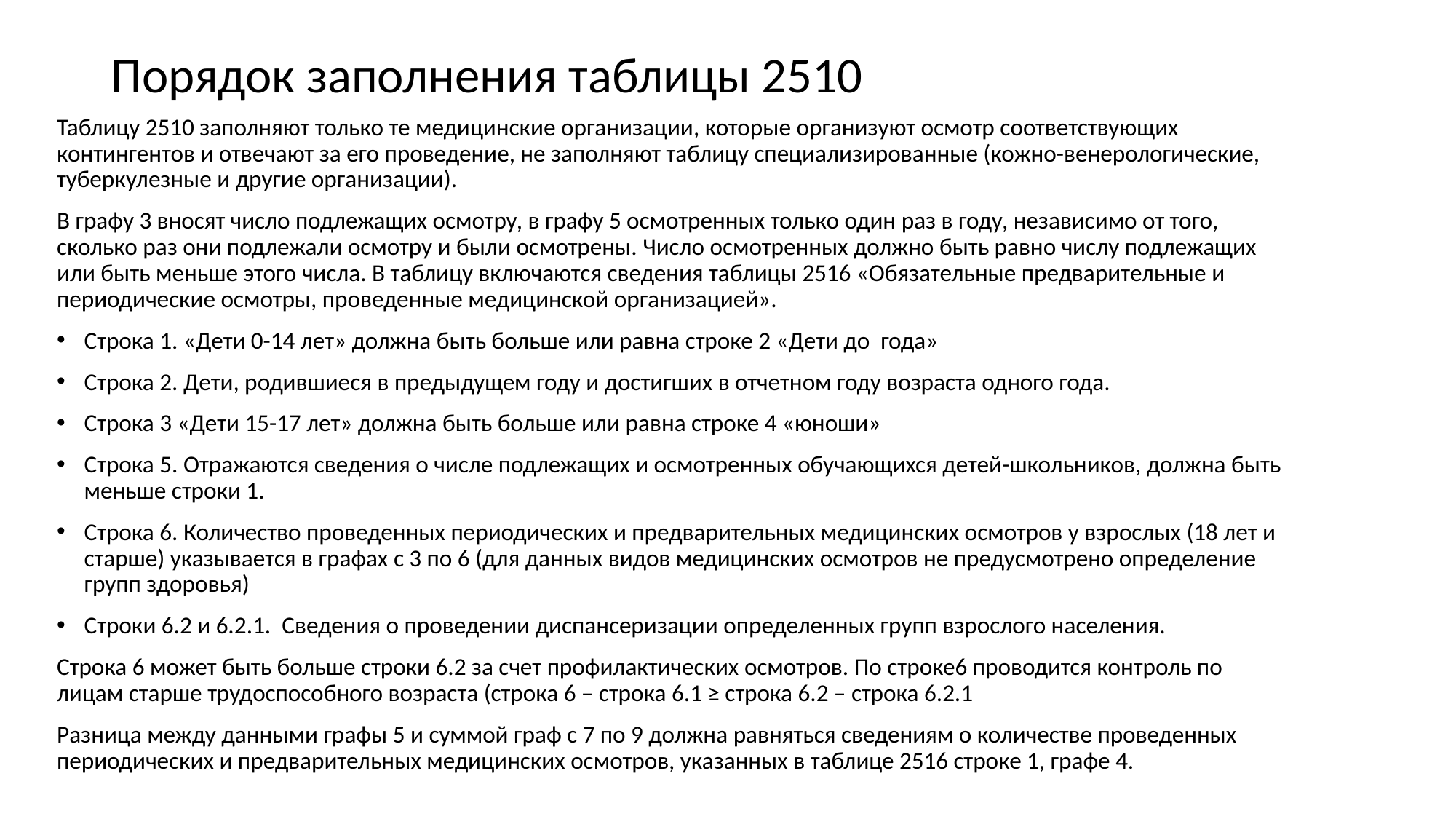

# Порядок заполнения таблицы 2510
Таблицу 2510 заполняют только те медицинские организации, которые организуют осмотр соответствующих контингентов и отвечают за его проведение, не заполняют таблицу специализированные (кожно-венерологические, туберкулезные и другие организации).
В графу 3 вносят число подлежащих осмотру, в графу 5 осмотренных только один раз в году, независимо от того, сколько раз они подлежали осмотру и были осмотрены. Число осмотренных должно быть равно числу подлежащих или быть меньше этого числа. В таблицу включаются сведения таблицы 2516 «Обязательные предварительные и периодические осмотры, проведенные медицинской организацией».
Строка 1. «Дети 0-14 лет» должна быть больше или равна строке 2 «Дети до  года»
Строка 2. Дети, родившиеся в предыдущем году и достигших в отчетном году возраста одного года.
Строка 3 «Дети 15-17 лет» должна быть больше или равна строке 4 «юноши»
Строка 5. Отражаются сведения о числе подлежащих и осмотренных обучающихся детей-школьников, должна быть меньше строки 1.
Строка 6. Количество проведенных периодических и предварительных медицинских осмотров у взрослых (18 лет и старше) указывается в графах с 3 по 6 (для данных видов медицинских осмотров не предусмотрено определение групп здоровья)
Строки 6.2 и 6.2.1.  Сведения о проведении диспансеризации определенных групп взрослого населения.
Строка 6 может быть больше строки 6.2 за счет профилактических осмотров. По строке6 проводится контроль по лицам старше трудоспособного возраста (строка 6 – строка 6.1 ≥ строка 6.2 – строка 6.2.1
Разница между данными графы 5 и суммой граф с 7 по 9 должна равняться сведениям о количестве проведенных периодических и предварительных медицинских осмотров, указанных в таблице 2516 строке 1, графе 4.